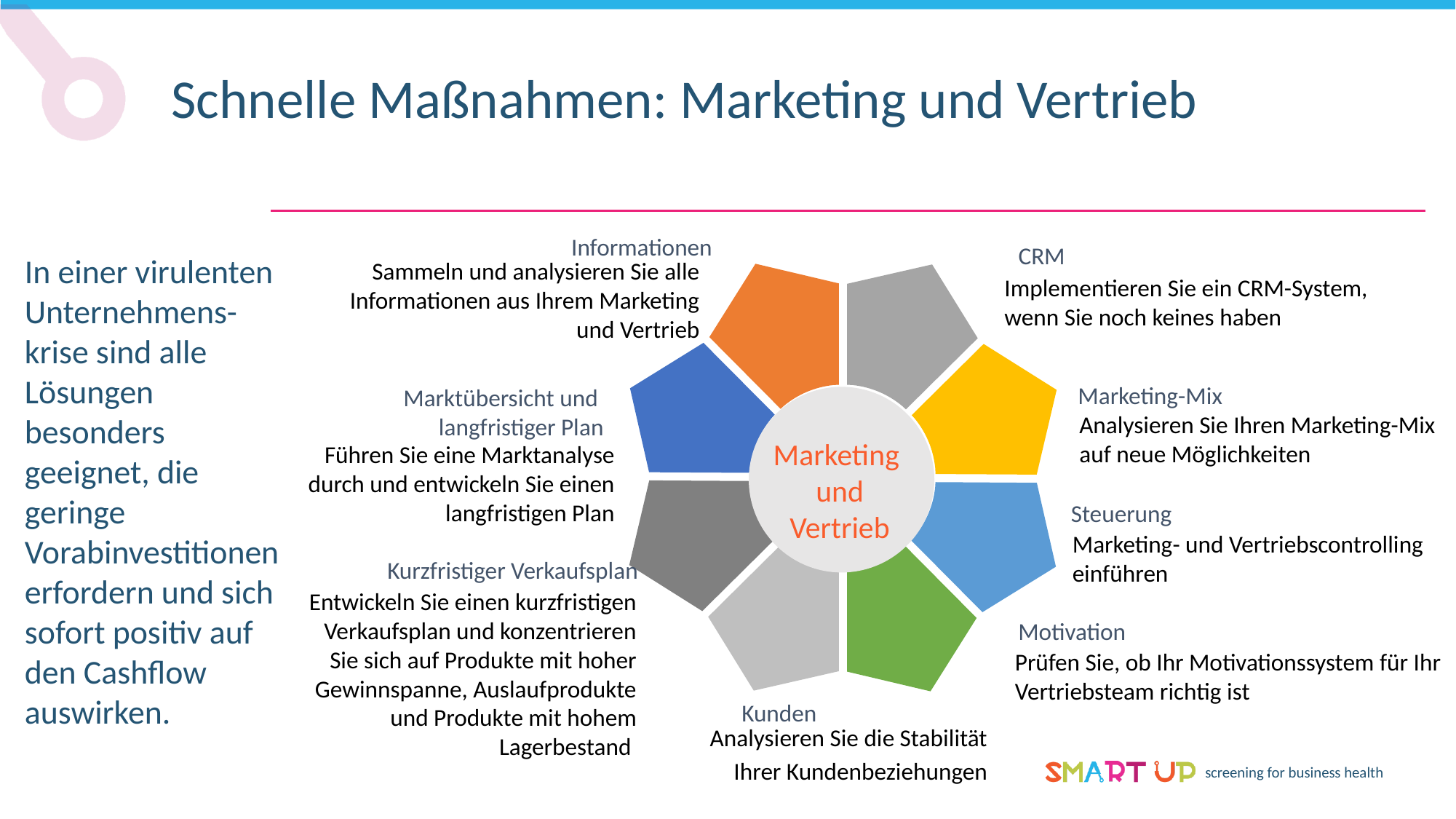

Schnelle Maßnahmen: Marketing und Vertrieb
Informationen
CRM
In einer virulenten Unternehmens-krise sind alle Lösungen besonders geeignet, die geringe Vorabinvestitionen erfordern und sich sofort positiv auf den Cashflow auswirken.
Sammeln und analysieren Sie alle Informationen aus Ihrem Marketing und Vertrieb

Implementieren Sie ein CRM-System, wenn Sie noch keines haben

Marketing-Mix
Marktübersicht und
langfristiger Plan

Analysieren Sie Ihren Marketing-Mix auf neue Möglichkeiten
Marketing
und
Vertrieb
Führen Sie eine Marktanalyse durch und entwickeln Sie einen langfristigen Plan

Steuerung
Marketing- und Vertriebscontrolling einführen
Kurzfristiger Verkaufsplan

Entwickeln Sie einen kurzfristigen Verkaufsplan und konzentrieren Sie sich auf Produkte mit hoher Gewinnspanne, Auslaufprodukte und Produkte mit hohem Lagerbestand
Motivation
Prüfen Sie, ob Ihr Motivationssystem für Ihr Vertriebsteam richtig ist
Kunden
Analysieren Sie die Stabilität
Ihrer Kundenbeziehungen